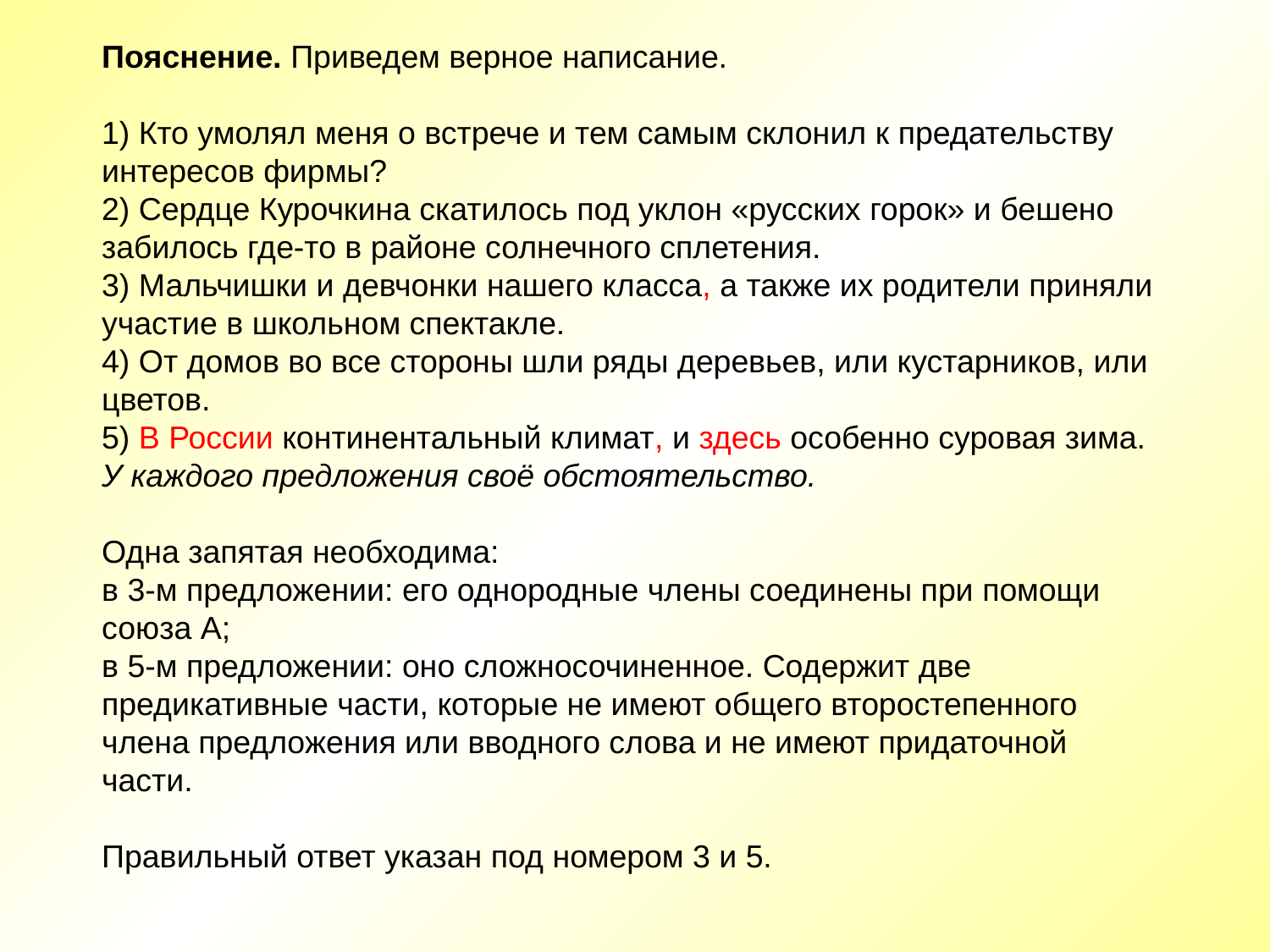

Пояснение. Приведем верное написание.

1) Кто умолял меня о встрече и тем самым склонил к предательству интересов фирмы?
2) Сердце Курочкина скатилось под уклон «русских горок» и бешено забилось где-то в районе солнечного сплетения.
3) Мальчишки и девчонки нашего класса, а также их родители приняли участие в школьном спектакле.
4) От домов во все стороны шли ряды деревьев, или кустарников, или цветов.
5) В России континентальный климат, и здесь особенно суровая зима. У каждого предложения своё обстоятельство.

Одна запятая необходима:
в 3-м предложении: его однородные члены соединены при помощи союза А;
в 5-м предложении: оно сложносочиненное. Содержит две предикативные части, которые не имеют общего второстепенного члена предложения или вводного слова и не имеют придаточной части.

Правильный ответ указан под номером 3 и 5.